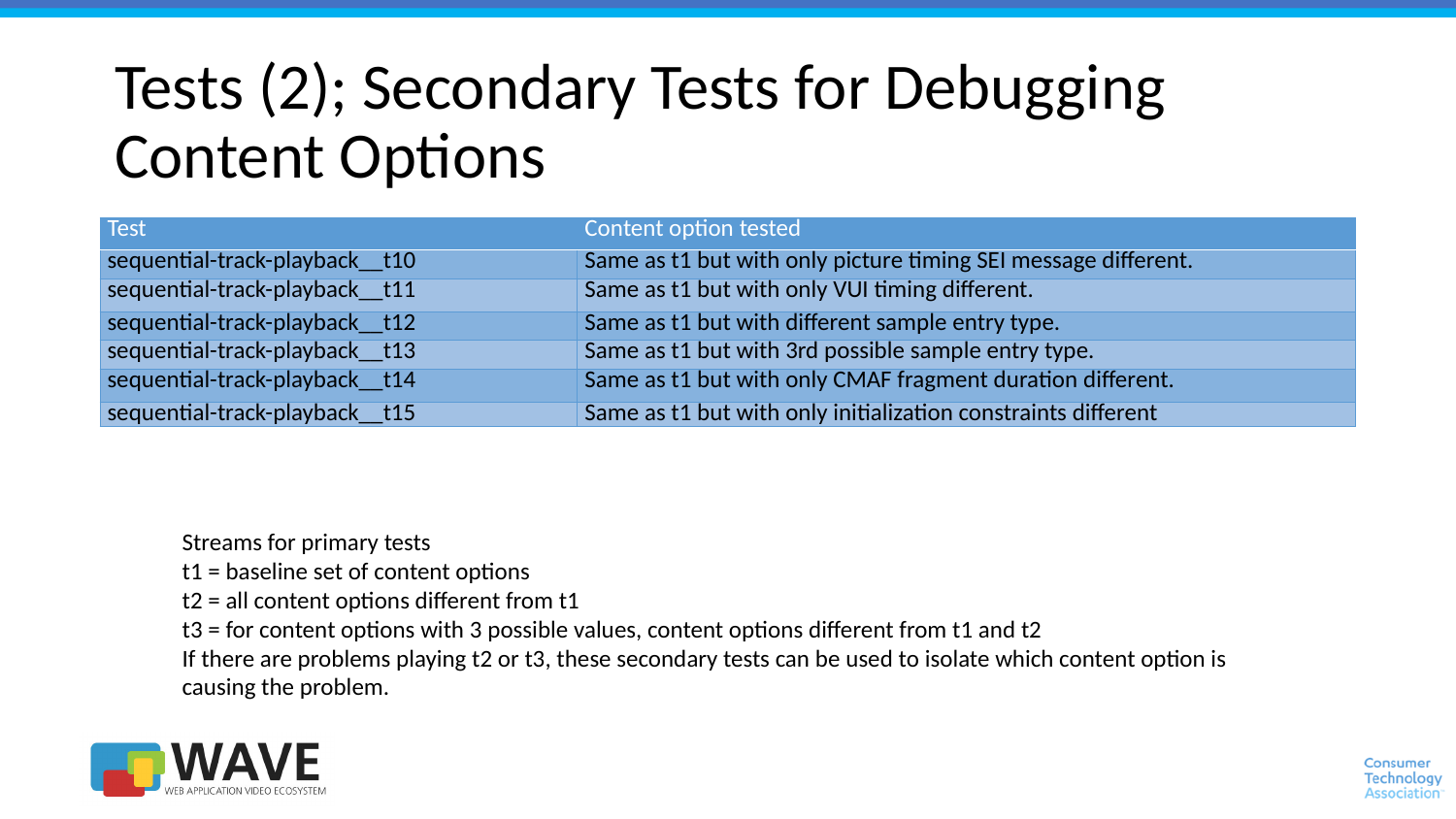

# Tests (2); Secondary Tests for Debugging Content Options
| Test | Content option tested |
| --- | --- |
| sequential-track-playback\_\_t10 | Same as t1 but with only picture timing SEI message different. |
| sequential-track-playback\_\_t11 | Same as t1 but with only VUI timing different. |
| sequential-track-playback\_\_t12 | Same as t1 but with different sample entry type. |
| sequential-track-playback\_\_t13 | Same as t1 but with 3rd possible sample entry type. |
| sequential-track-playback\_\_t14 | Same as t1 but with only CMAF fragment duration different. |
| sequential-track-playback\_\_t15 | Same as t1 but with only initialization constraints different |
Streams for primary tests
t1 = baseline set of content options
t2 = all content options different from t1
t3 = for content options with 3 possible values, content options different from t1 and t2
If there are problems playing t2 or t3, these secondary tests can be used to isolate which content option is causing the problem.